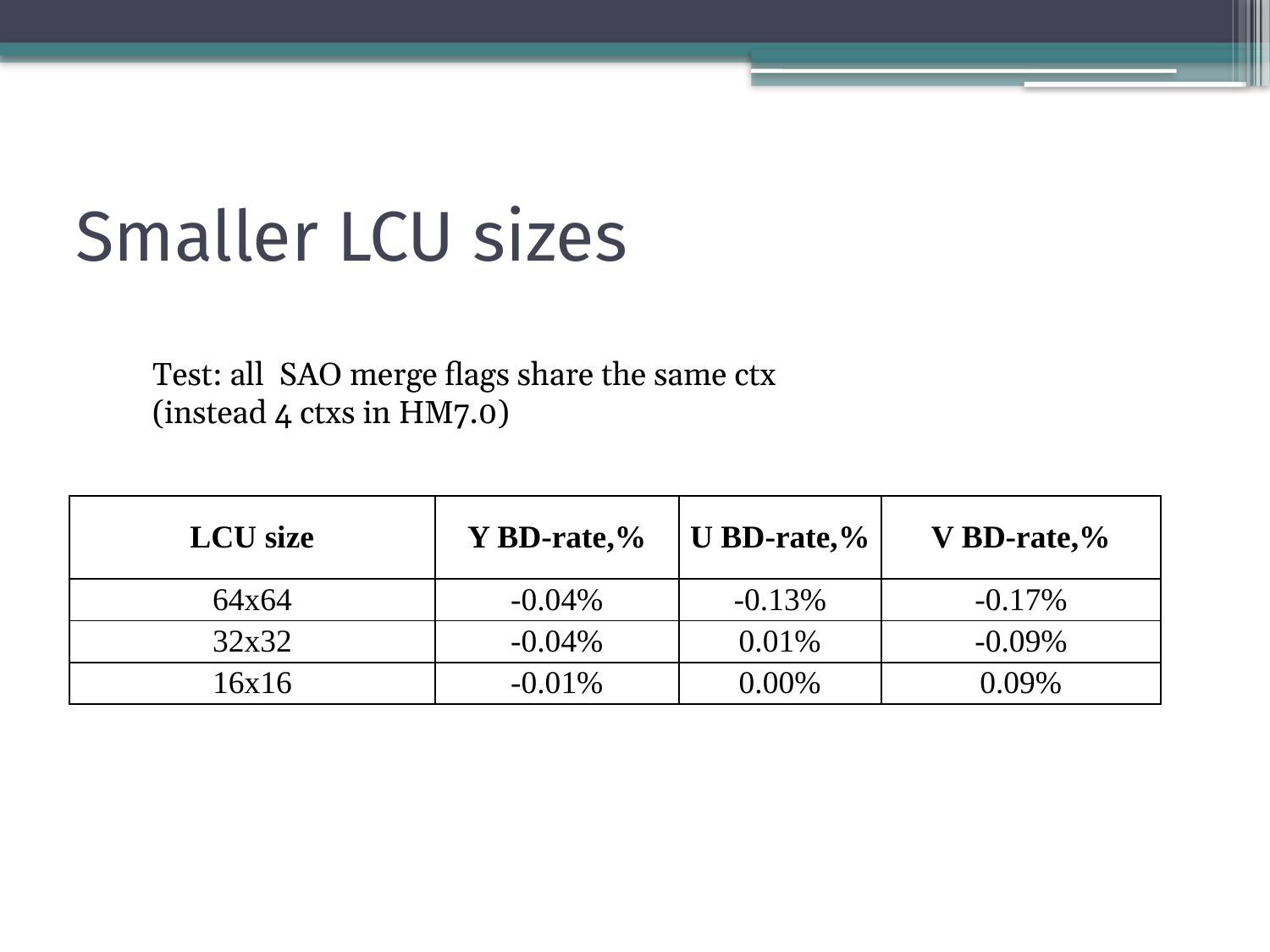

# Smaller LCU sizes
Test: all  SAO merge flags share the same ctx
(instead 4 ctxs in HM7.0)
| LCU size | Y BD-rate,% | U BD-rate,% | V BD-rate,% |
| --- | --- | --- | --- |
| 64x64 | -0.04% | -0.13% | -0.17% |
| 32x32 | -0.04% | 0.01% | -0.09% |
| 16x16 | -0.01% | 0.00% | 0.09% |